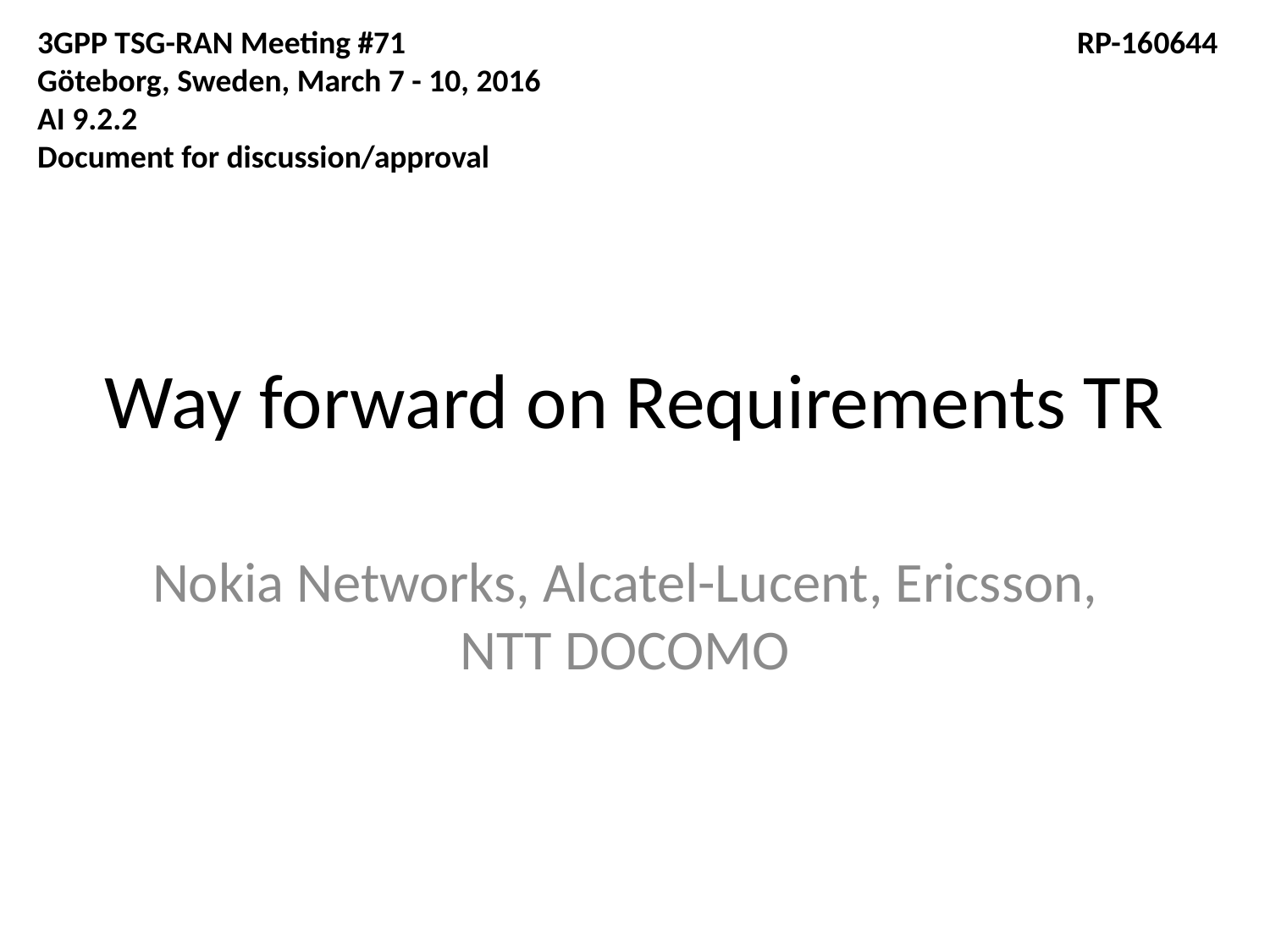

3GPP TSG-RAN Meeting #71          				                     RP-160644
Göteborg, Sweden, March 7 - 10, 2016
AI 9.2.2
Document for discussion/approval
# Way forward on Requirements TR
Nokia Networks, Alcatel-Lucent, Ericsson, NTT DOCOMO